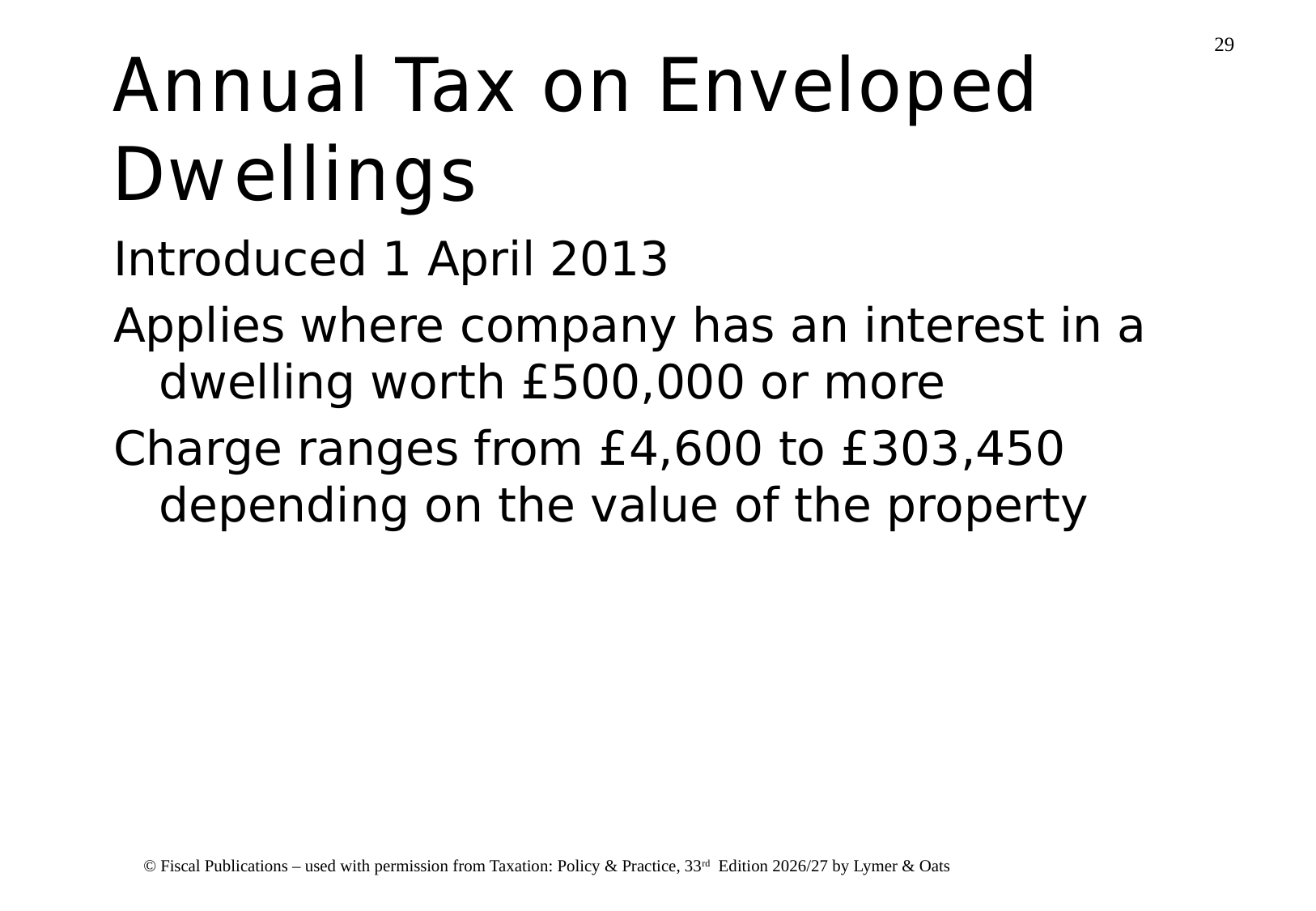

# Annual Tax on Enveloped Dwellings
Introduced 1 April 2013
Applies where company has an interest in a dwelling worth £500,000 or more
Charge ranges from £4,600 to £303,450 depending on the value of the property